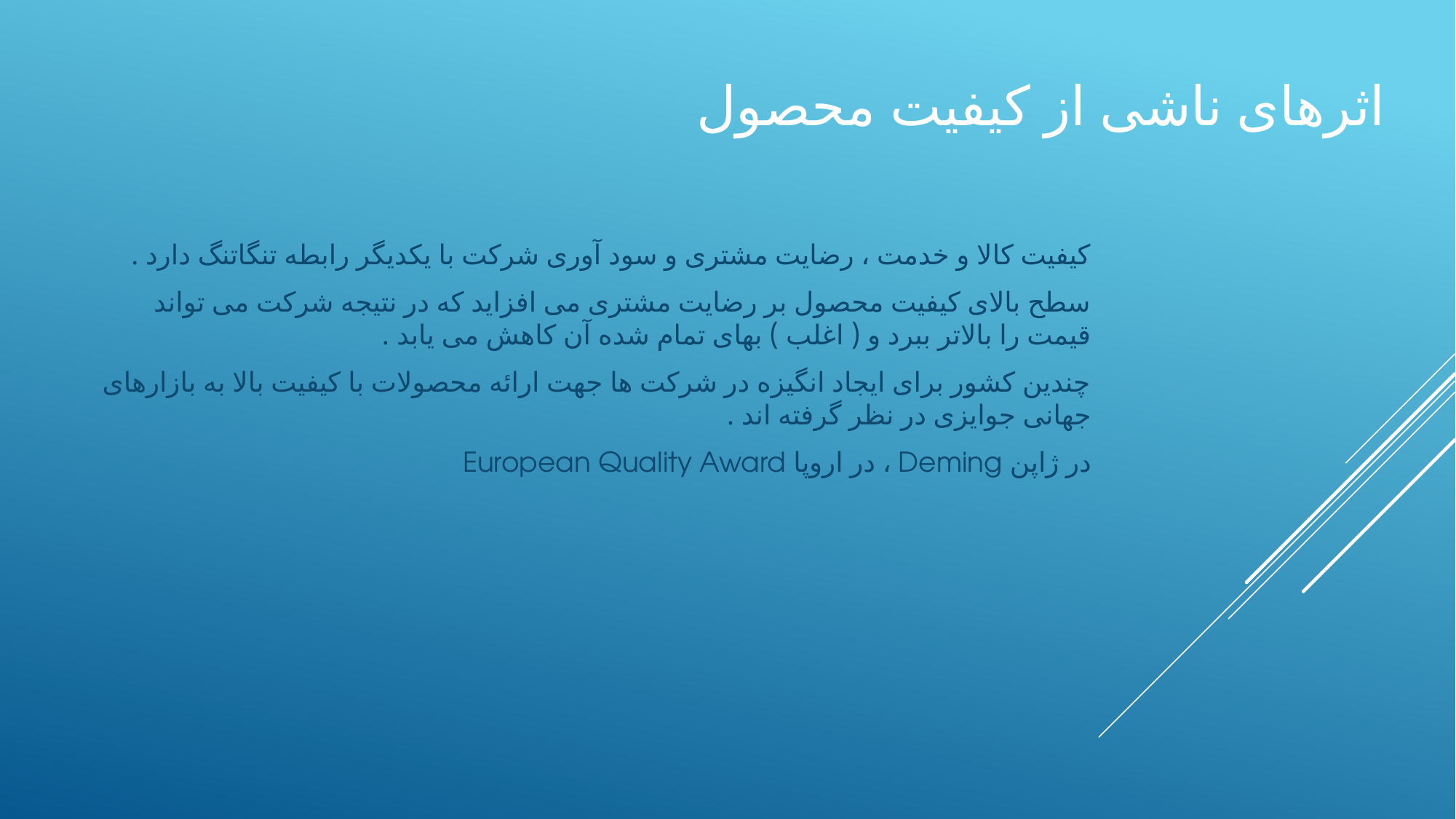

# اثرهای ناشی از کیفیت محصول
کیفیت کالا و خدمت ، رضایت مشتری و سود آوری شرکت با یکدیگر رابطه تنگاتنگ دارد .
سطح بالای کیفیت محصول بر رضایت مشتری می افزاید که در نتیجه شرکت می تواند قیمت را بالاتر ببرد و ( اغلب ) بهای تمام شده آن کاهش می یابد .
چندین کشور برای ایجاد انگیزه در شرکت ها جهت ارائه محصولات با کیفیت بالا به بازارهای جهانی جوایزی در نظر گرفته اند .
در ژاپن Deming ، در اروپا European Quality Award